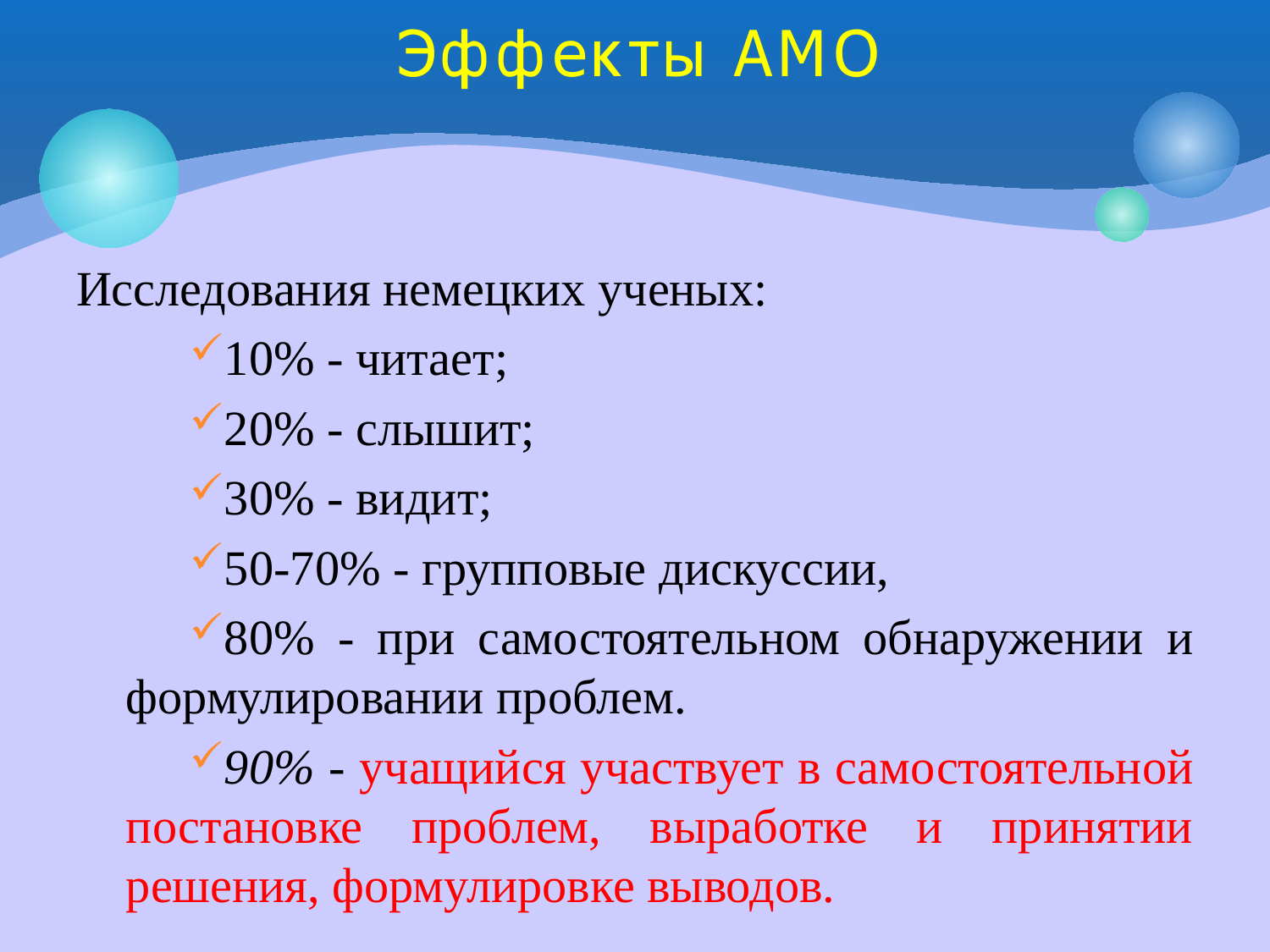

# Эффекты АМО
Исследования немецких ученых:
10% - читает;
20% - слышит;
30% - видит;
50-70% - групповые дискуссии,
80% - при самостоятельном обнаружении и формулировании проблем.
90% - учащийся участвует в самостоятельной постановке проблем, выработке и принятии решения, формулировке выводов.